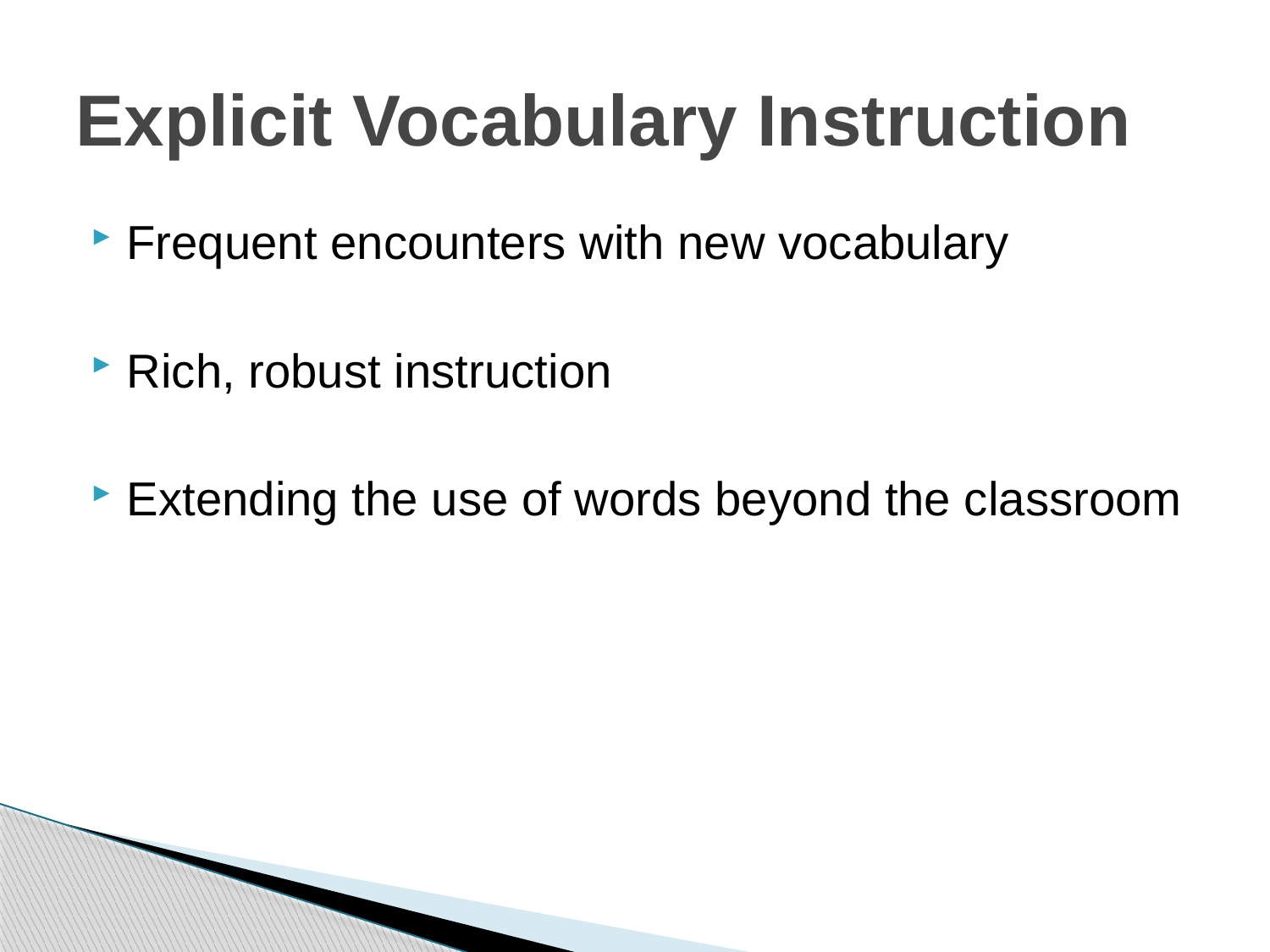

# Explicit Vocabulary Instruction
Frequent encounters with new vocabulary

Rich, robust instruction

Extending the use of words beyond the classroom